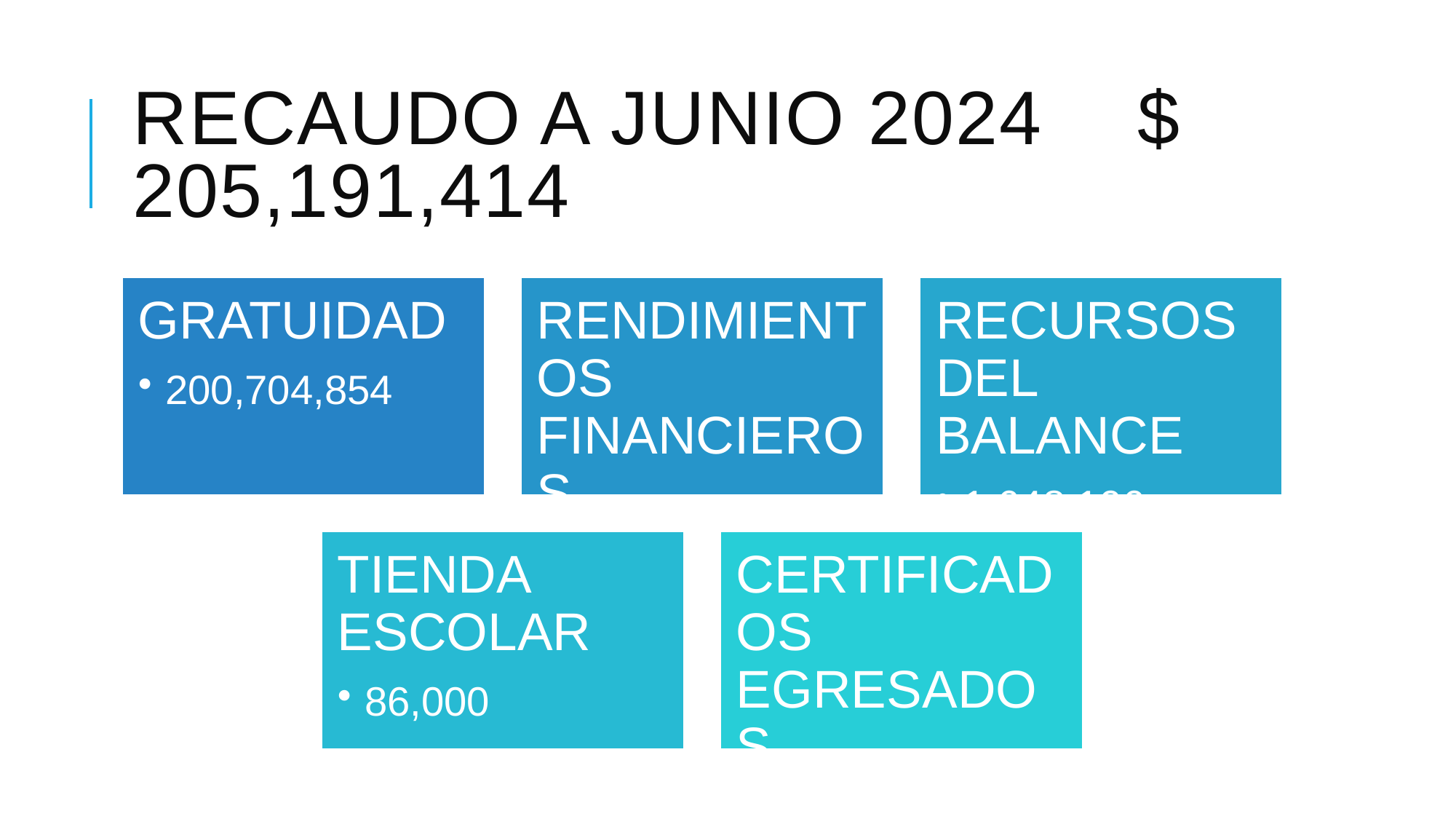

# Recaudo a junio 2024	 $ 205,191,414
GRATUIDAD
200,704,854
RENDIMIENTOS FINANCIEROS
217,364
RECURSOS DEL BALANCE
1,648,196
TIENDA ESCOLAR
86,000
CERTIFICADOS EGRESADOS
2,535,000